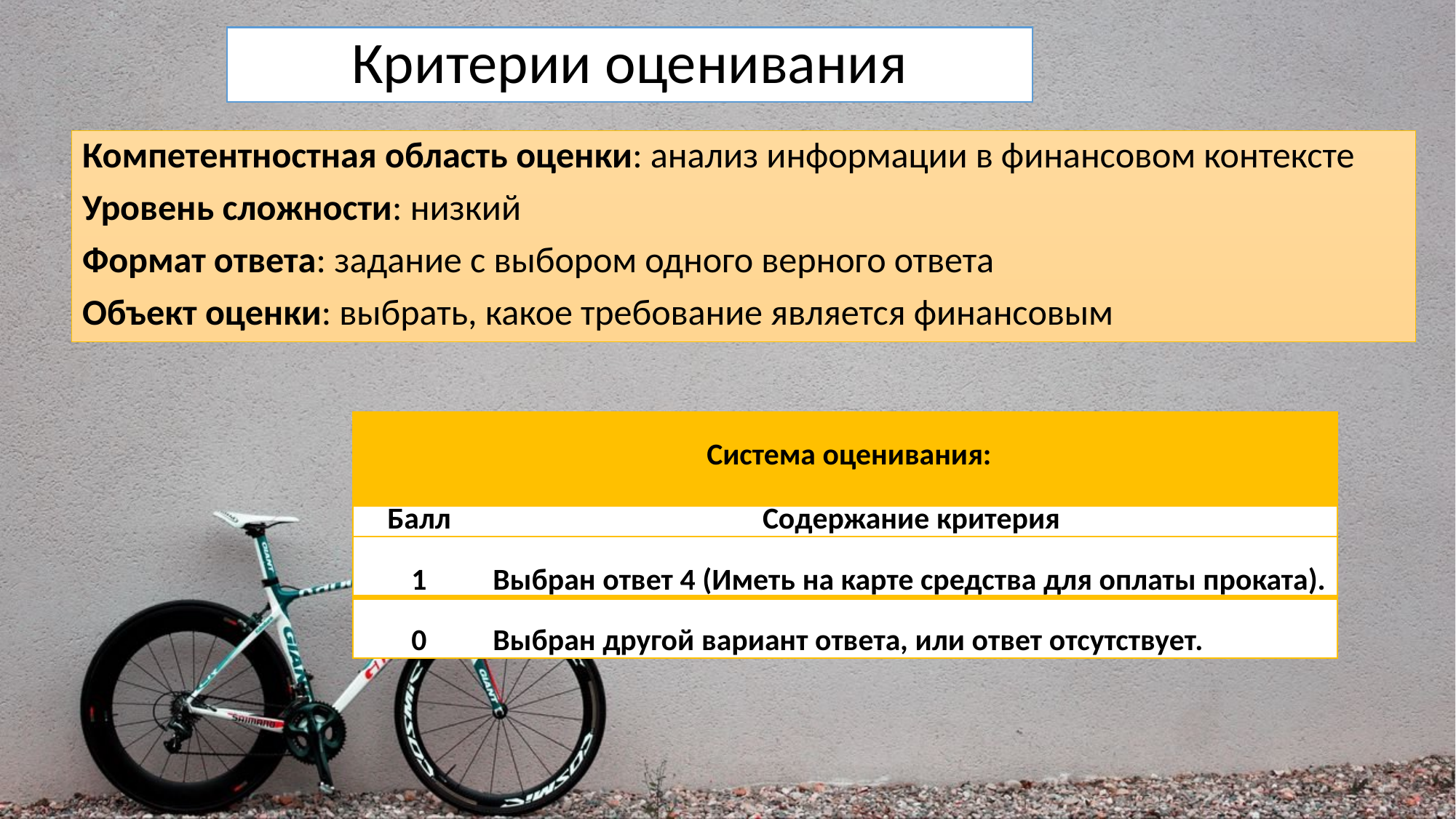

# Критерии оценивания
Компетентностная область оценки: анализ информации в финансовом контексте
Уровень сложности: низкий
Формат ответа: задание с выбором одного верного ответа
Объект оценки: выбрать, какое требование является финансовым

| Система оценивания: |  |
| --- | --- |
| Балл | Содержание критерия |
| 1 | Выбран ответ 4 (Иметь на карте средства для оплаты проката). |
| 0 | Выбран другой вариант ответа, или ответ отсутствует. |